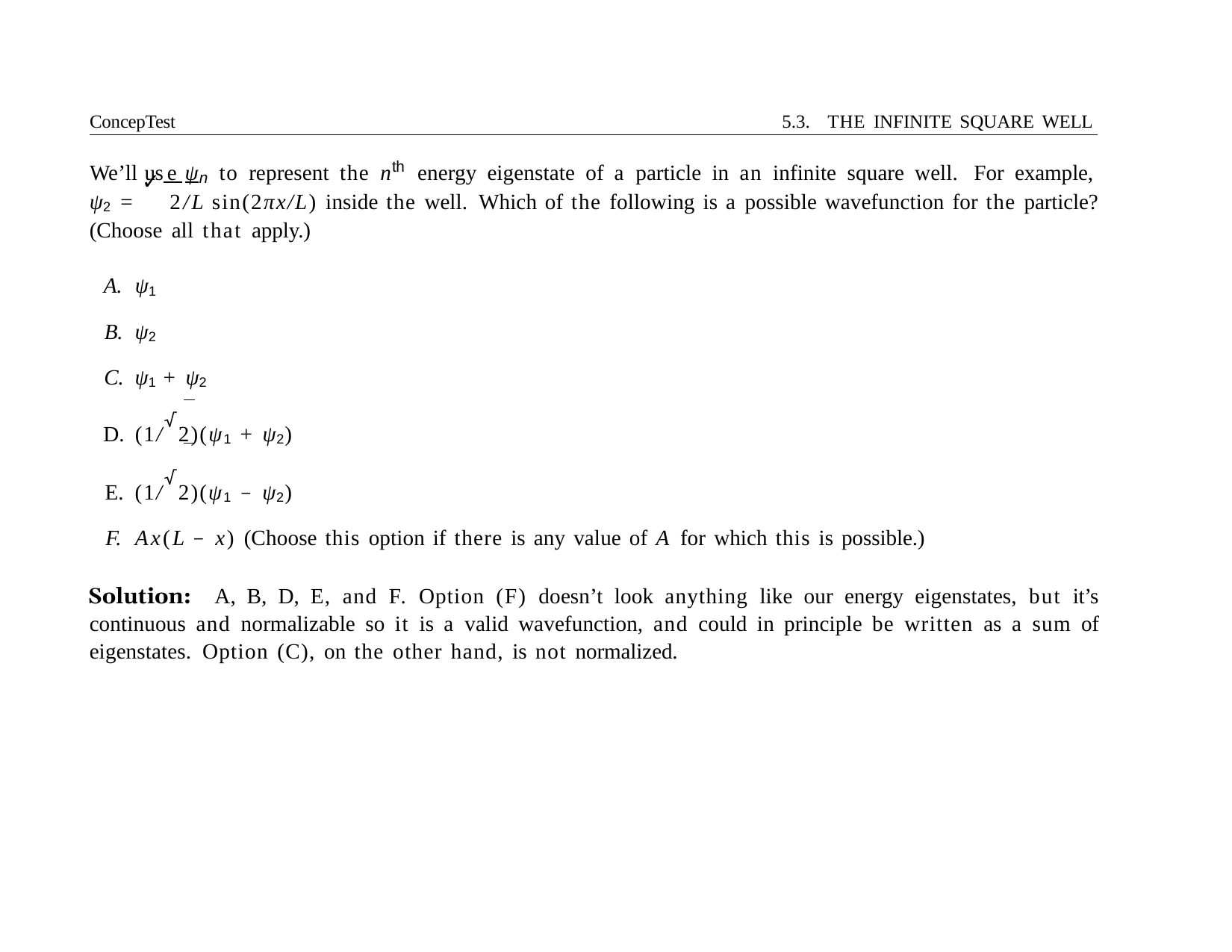

ConcepTest
5.3.  THE INFINITE SQUARE WELL

th
We’ll us
e ψ	to represent the n	energy eigenstate of a particle in an infinite square well.  For example,
✓
n
ψ2 =   2/L sin(2πx/L) inside the well. Which of the following is a possible wavefunction for the particle? (Choose all that apply.)

ψ1
ψ2
ψ1 + ψ2
(1/√2)(ψ1 + ψ2)
(1/√2)(ψ1 − ψ2)
Ax(L − x) (Choose this option if there is any value of A for which this is possible.)

Solution:  A, B, D, E, and F. Option (F) doesn’t look anything like our energy eigenstates, but it’s continuous and normalizable so it is a valid wavefunction, and could in principle be written as a sum of eigenstates. Option (C), on the other hand, is not normalized.